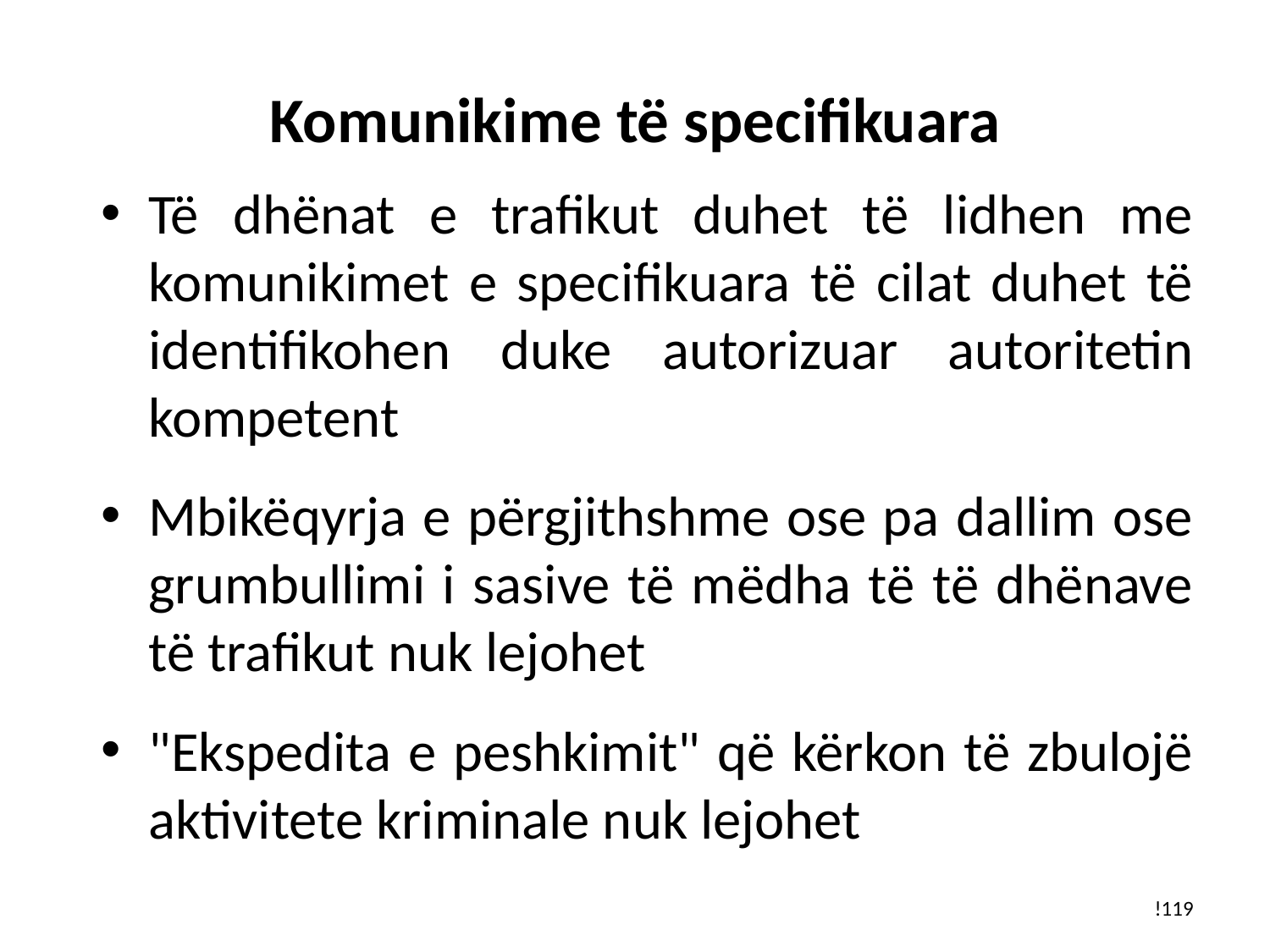

# Komunikime të specifikuara
Të dhënat e trafikut duhet të lidhen me komunikimet e specifikuara të cilat duhet të identifikohen duke autorizuar autoritetin kompetent
Mbikëqyrja e përgjithshme ose pa dallim ose grumbullimi i sasive të mëdha të të dhënave të trafikut nuk lejohet
"Ekspedita e peshkimit" që kërkon të zbulojë aktivitete kriminale nuk lejohet
!119